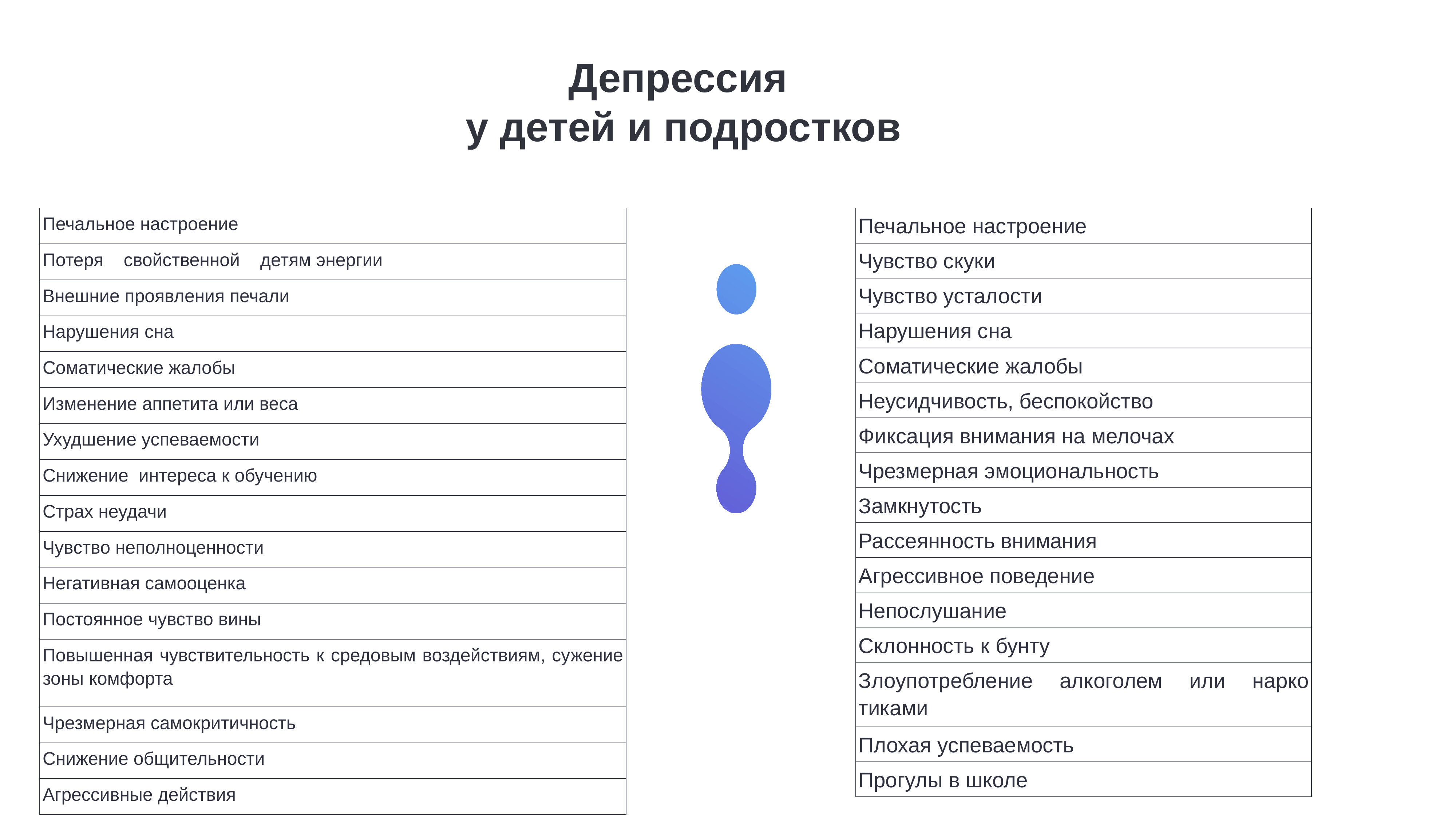

Депрессия
у детей и подростков
| Печальное настроение |
| --- |
| Потеря    свойственной    детям энергии |
| Внешние проявления печали |
| Нарушения сна |
| Соматические жалобы |
| Изменение аппетита или веса |
| Ухудшение успеваемости |
| Снижение  интереса к обуче­нию |
| Страх неудачи |
| Чувство неполноценности |
| Негативная самооценка |
| Постоянное чувство вины |
| Повышенная чувствительность к средовым воздействиям, су­жение зоны комфорта |
| Чрезмерная самокритичность |
| Снижение общительности |
| Агрессивные действия |
| Печальное настроение |
| --- |
| Чувство скуки |
| Чувство усталости |
| Нарушения сна |
| Соматические жалобы |
| Неусидчивость, беспокойство |
| Фиксация внимания на мелочах |
| Чрезмерная эмоциональность |
| Замкнутость |
| Рассеянность внимания |
| Агрессивное поведение |
| Непослушание |
| Склонность к бунту |
| Злоупотребление алкоголем или нарко­тиками |
| Плохая успеваемость |
| Прогулы в школе |